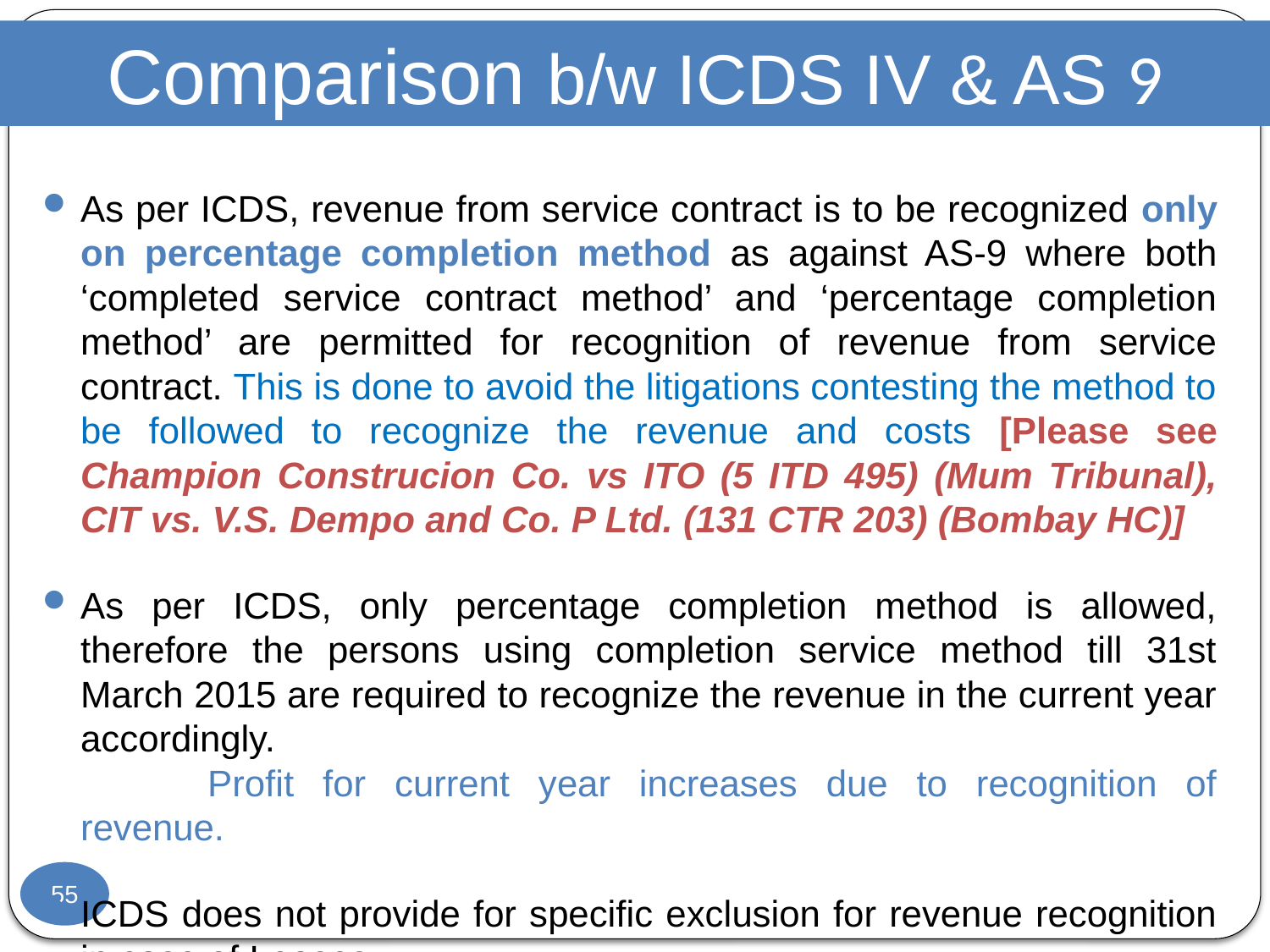

Comparison b/w ICDS IV & AS 9
As per ICDS, revenue from service contract is to be recognized only on percentage completion method as against AS-9 where both ‘completed service contract method’ and ‘percentage completion method’ are permitted for recognition of revenue from service contract. This is done to avoid the litigations contesting the method to be followed to recognize the revenue and costs [Please see Champion Construcion Co. vs ITO (5 ITD 495) (Mum Tribunal), CIT vs. V.S. Dempo and Co. P Ltd. (131 CTR 203) (Bombay HC)]

As per ICDS, only percentage completion method is allowed, therefore the persons using completion service method till 31st March 2015 are required to recognize the revenue in the current year accordingly.
		Profit for current year increases due to recognition of revenue.

ICDS does not provide for specific exclusion for revenue recognition in case of Leases.

55